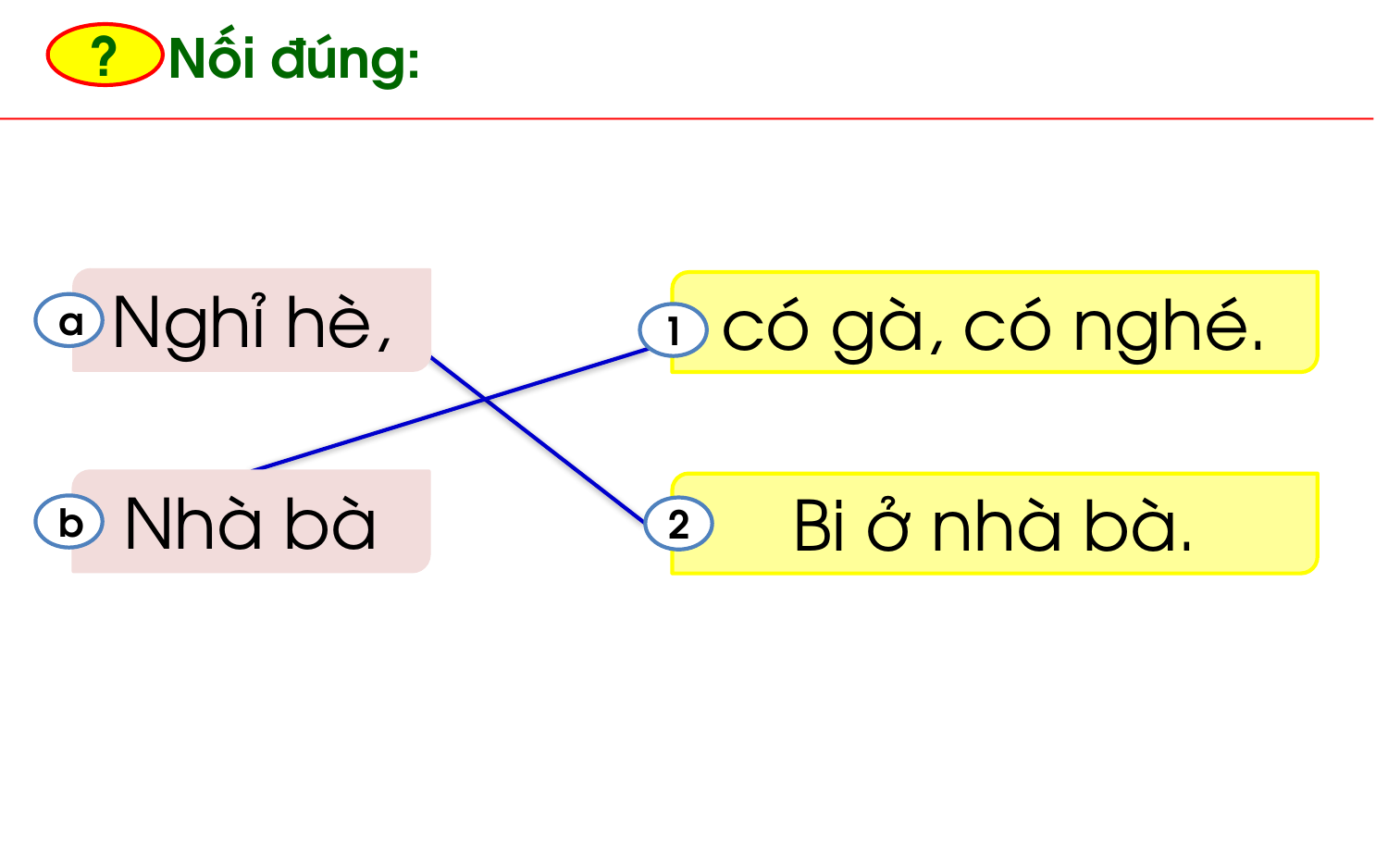

Nối đúng:
?

Nghỉ hè,
có gà, có nghé.
a
1
Nhà bà
Bi ở nhà bà.
b
2